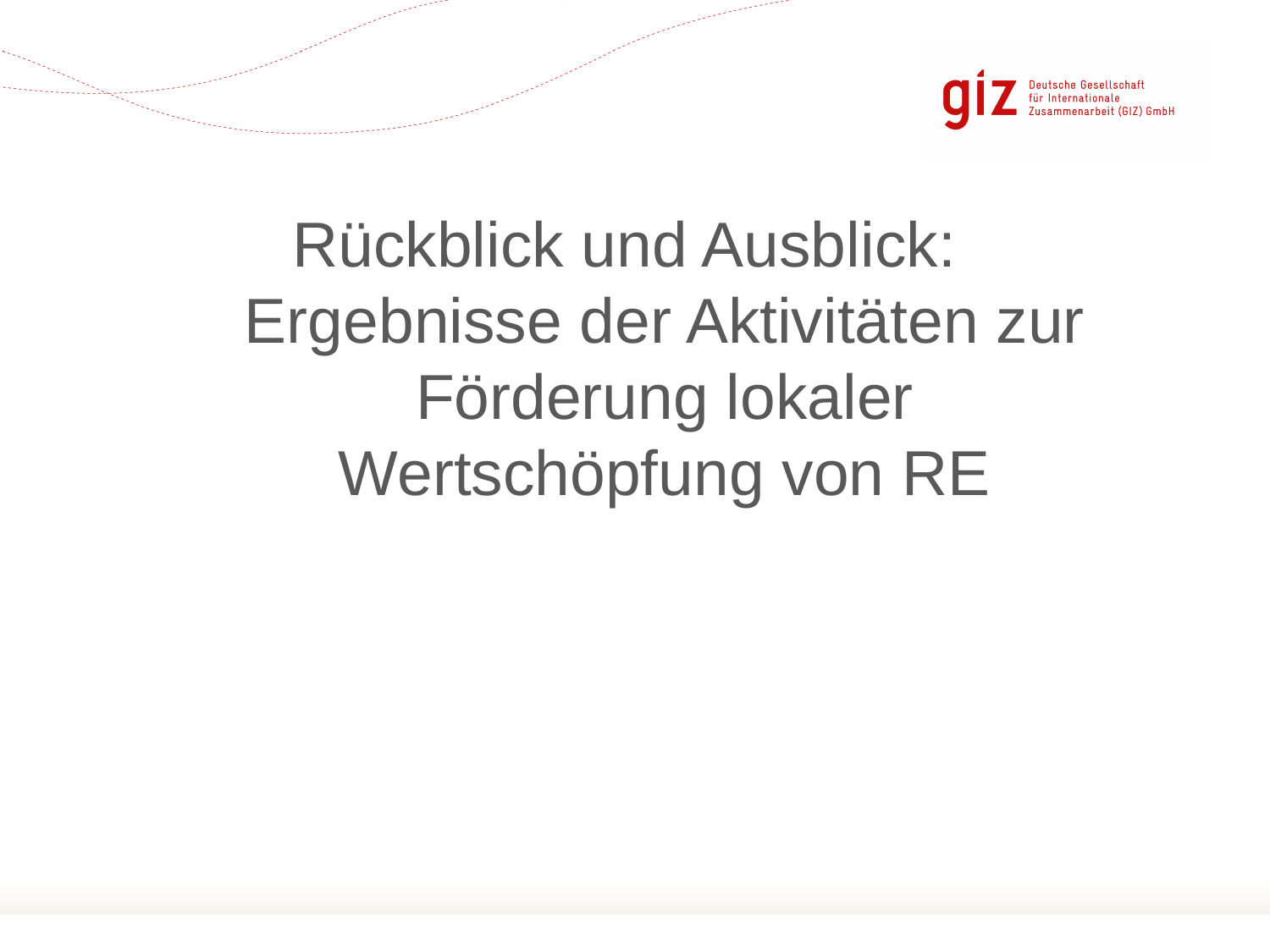

# Rückblick und Ausblick:  Ergebnisse der Aktivitäten zur Förderung lokaler Wertschöpfung von RE